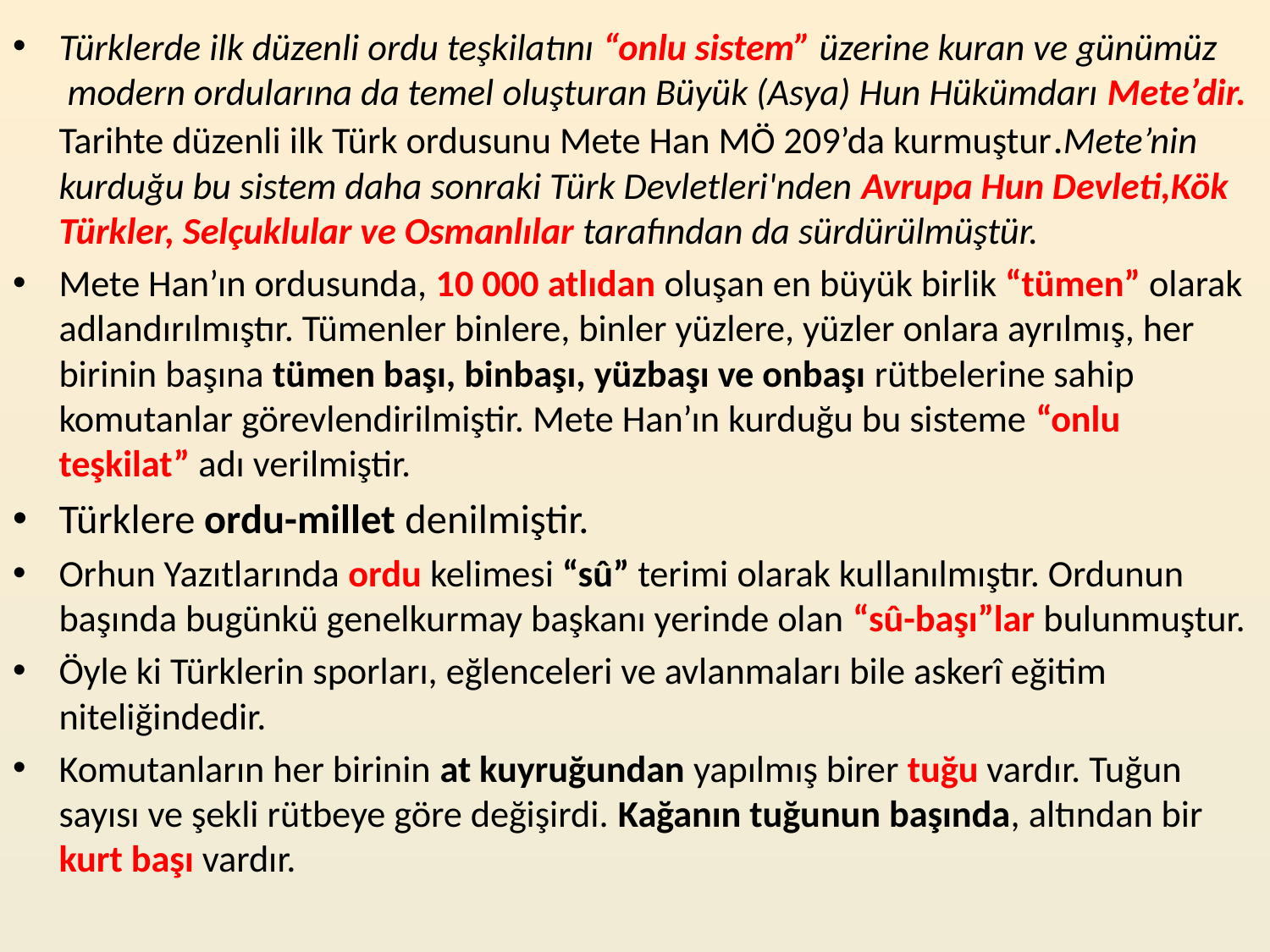

Türklerde ilk düzenli ordu teşkilatını “onlu sistem” üzerine kuran ve günümüz      modern ordularına da temel oluşturan Büyük (Asya) Hun Hükümdarı Mete’dir. Tarihte düzenli ilk Türk ordusunu Mete Han MÖ 209’da kurmuştur.Mete’nin kurduğu bu sistem daha sonraki Türk Devletleri'nden Avrupa Hun Devleti,Kök Türkler, Selçuklular ve Osmanlılar tarafından da sürdürülmüştür.
Mete Han’ın ordusunda, 10 000 atlıdan oluşan en büyük birlik “tümen” olarak adlandırılmıştır. Tümenler binlere, binler yüzlere, yüzler onlara ayrılmış, her birinin başına tümen başı, binbaşı, yüzbaşı ve onbaşı rütbelerine sahip komutanlar görevlendirilmiştir. Mete Han’ın kurduğu bu sisteme “onlu teşkilat” adı verilmiştir.
Türklere ordu-millet denilmiştir.
Orhun Yazıtlarında ordu kelimesi “sû” terimi olarak kullanılmıştır. Ordunun başında bugünkü genelkurmay başkanı yerinde olan “sû-başı”lar bulunmuştur.
Öyle ki Türklerin sporları, eğlenceleri ve avlanmaları bile askerî eğitim niteliğindedir.
Komutanların her birinin at kuyruğundan yapılmış birer tuğu vardır. Tuğun sayısı ve şekli rütbeye göre değişirdi. Kağanın tuğunun başında, altından bir kurt başı vardır.